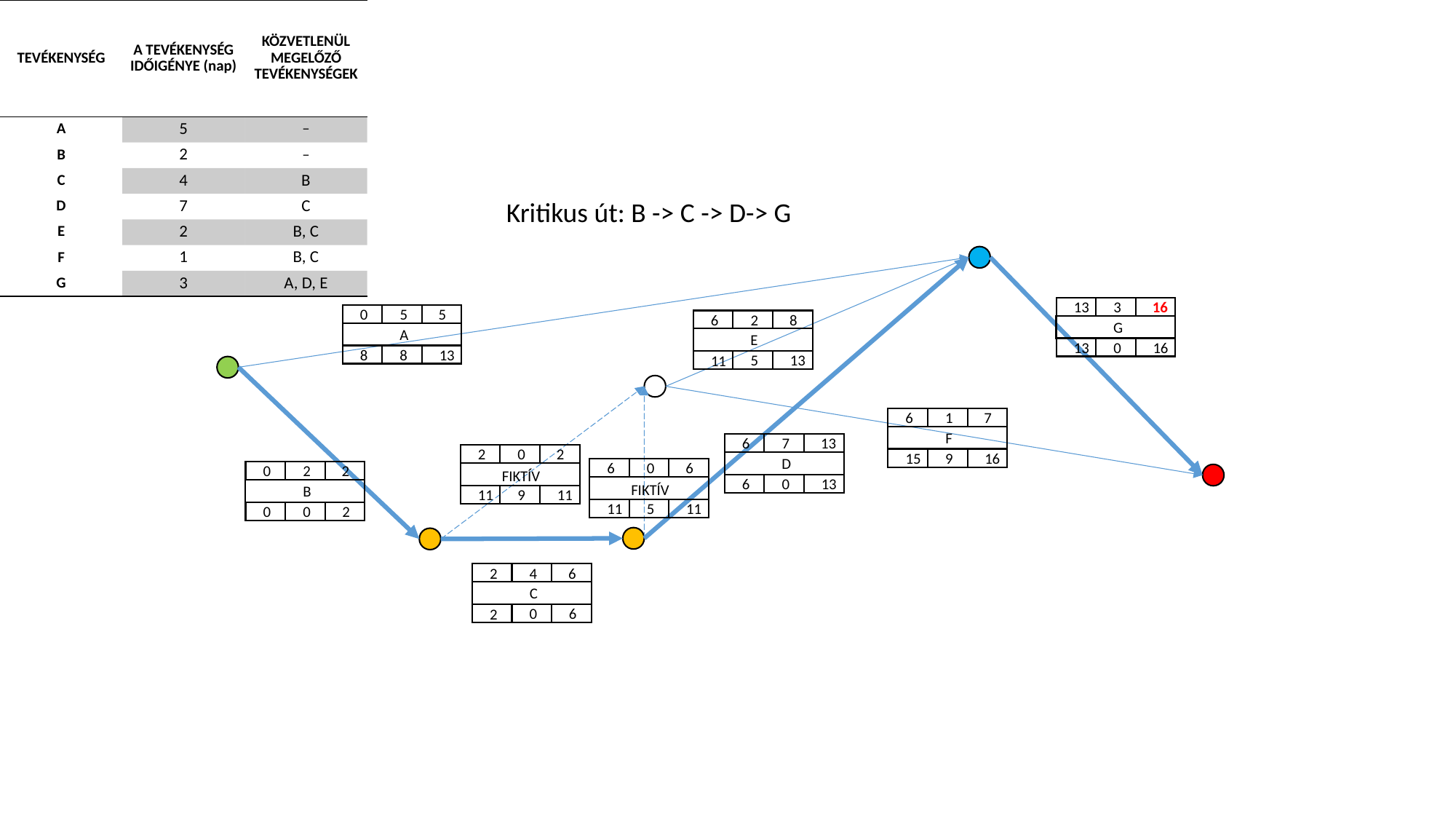

| TEVÉKENYSÉG | A TEVÉKENYSÉG IDŐIGÉNYE (nap) | KÖZVETLENÜL MEGELŐZŐ TEVÉKENYSÉGEK |
| --- | --- | --- |
| A | 5 | – |
| B | 2 | – |
| C | 4 | B |
| D | 7 | C |
| E | 2 | B, C |
| F | 1 | B, C |
| G | 3 | A, D, E |
Kritikus út: B -> C -> D-> G

13
3
16

G
0
16
13
0
5
5

A
8
13
8
6
2
8

E
5
13
11

6
1
7

F
9
16
15
6
7
13

D
0
13
6
2
0
2

FIKTÍV
9
11
11
6
0
6

FIKTÍV
5
11
11
0
2
2

B
0
2
0

2
4
6

C
0
6
2